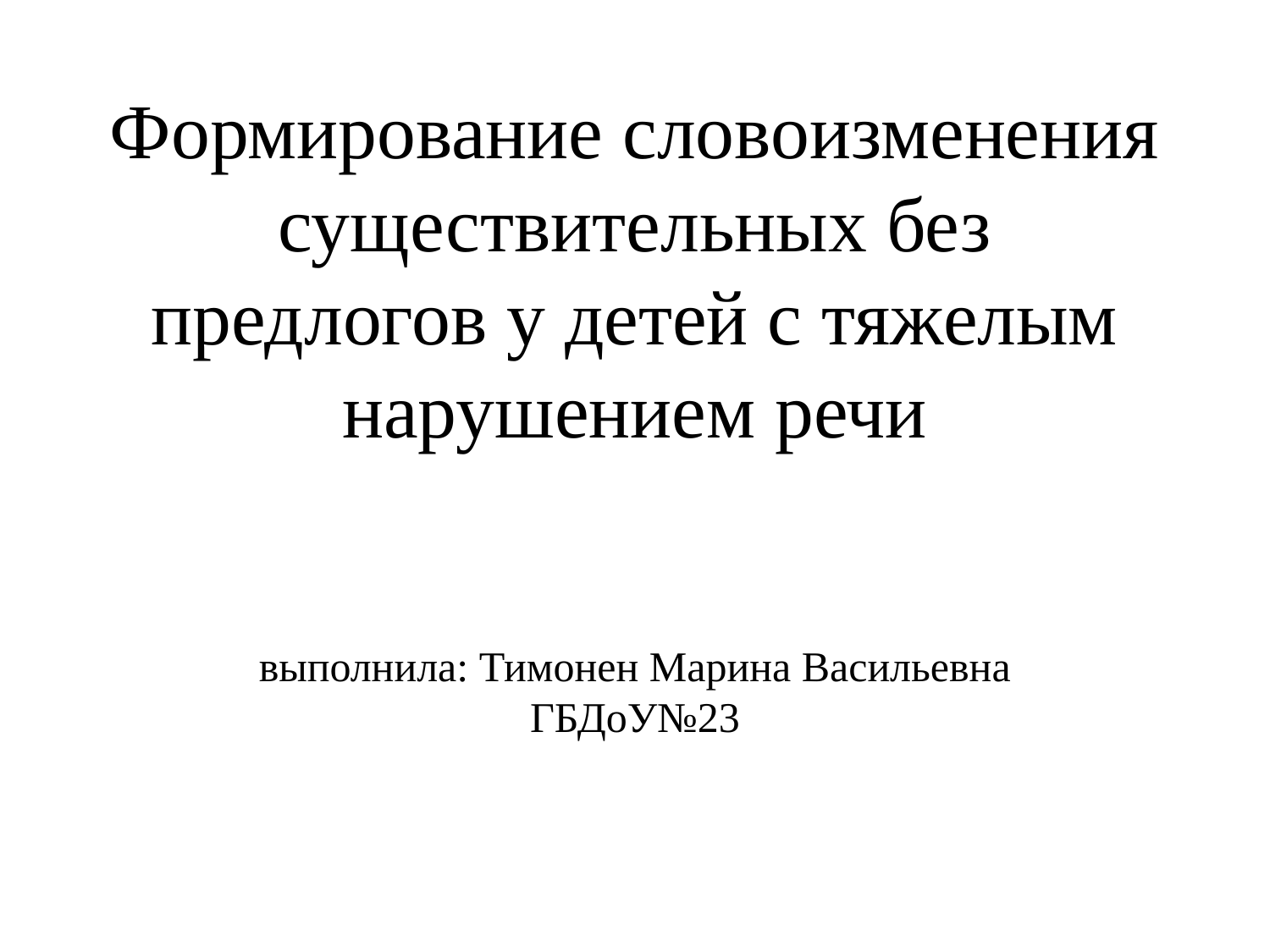

# Формирование словоизменения существительных без предлогов у детей с тяжелым нарушением речи выполнила: Тимонен Марина Васильевна ГБДоУ№23